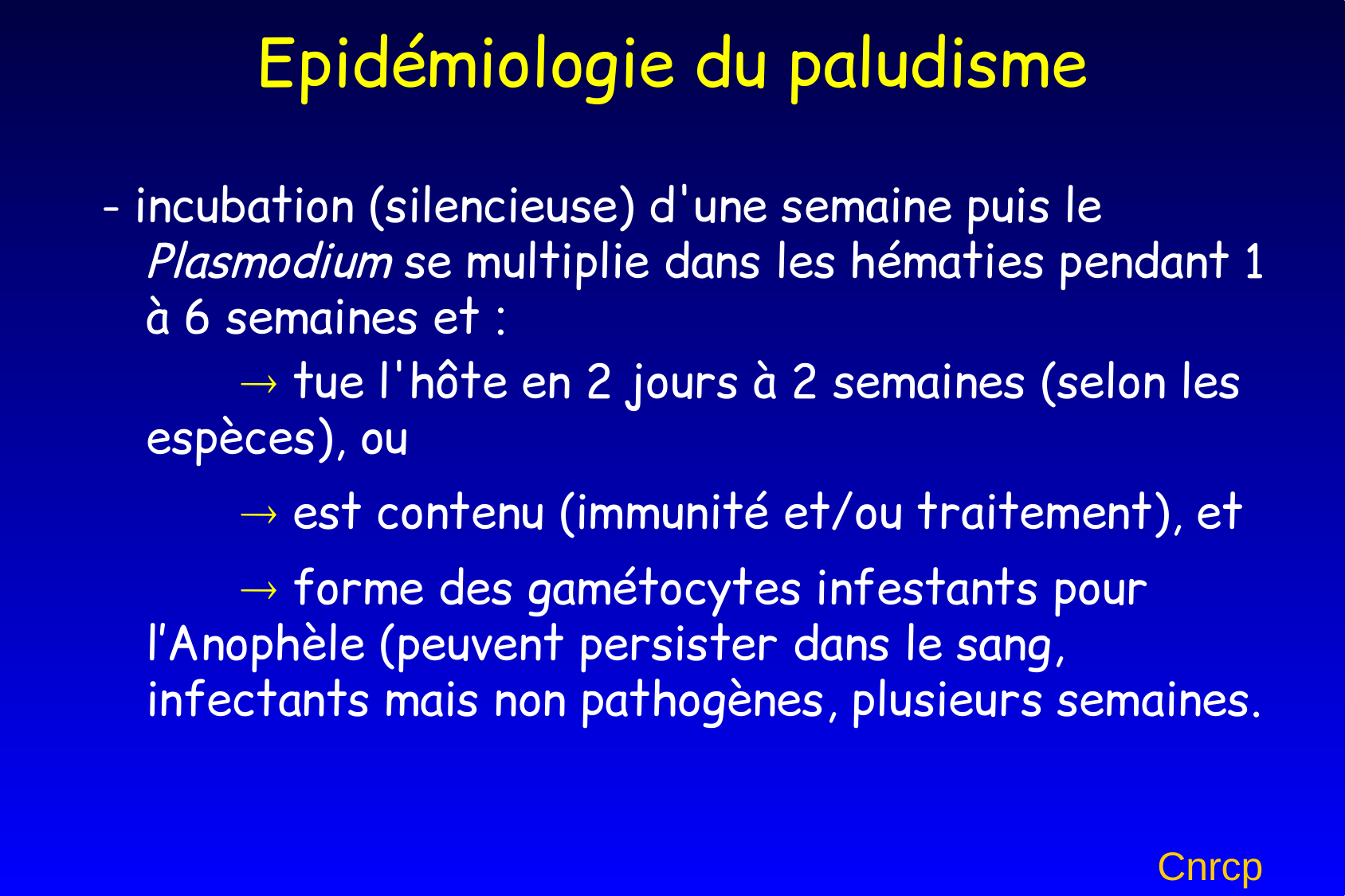

# Epidémiologie du paludisme
- incubation (silencieuse) d'une semaine puis le Plasmodium se multiplie dans les hématies pendant 1 à 6 semaines et :
      → tue l'hôte en 2 jours à 2 semaines (selon les espèces), ou
      → est contenu (immunité et/ou traitement), et
      → forme des gamétocytes infestants pour l’Anophèle (peuvent persister dans le sang, infectants mais non pathogènes, plusieurs semaines.
Cnrcp